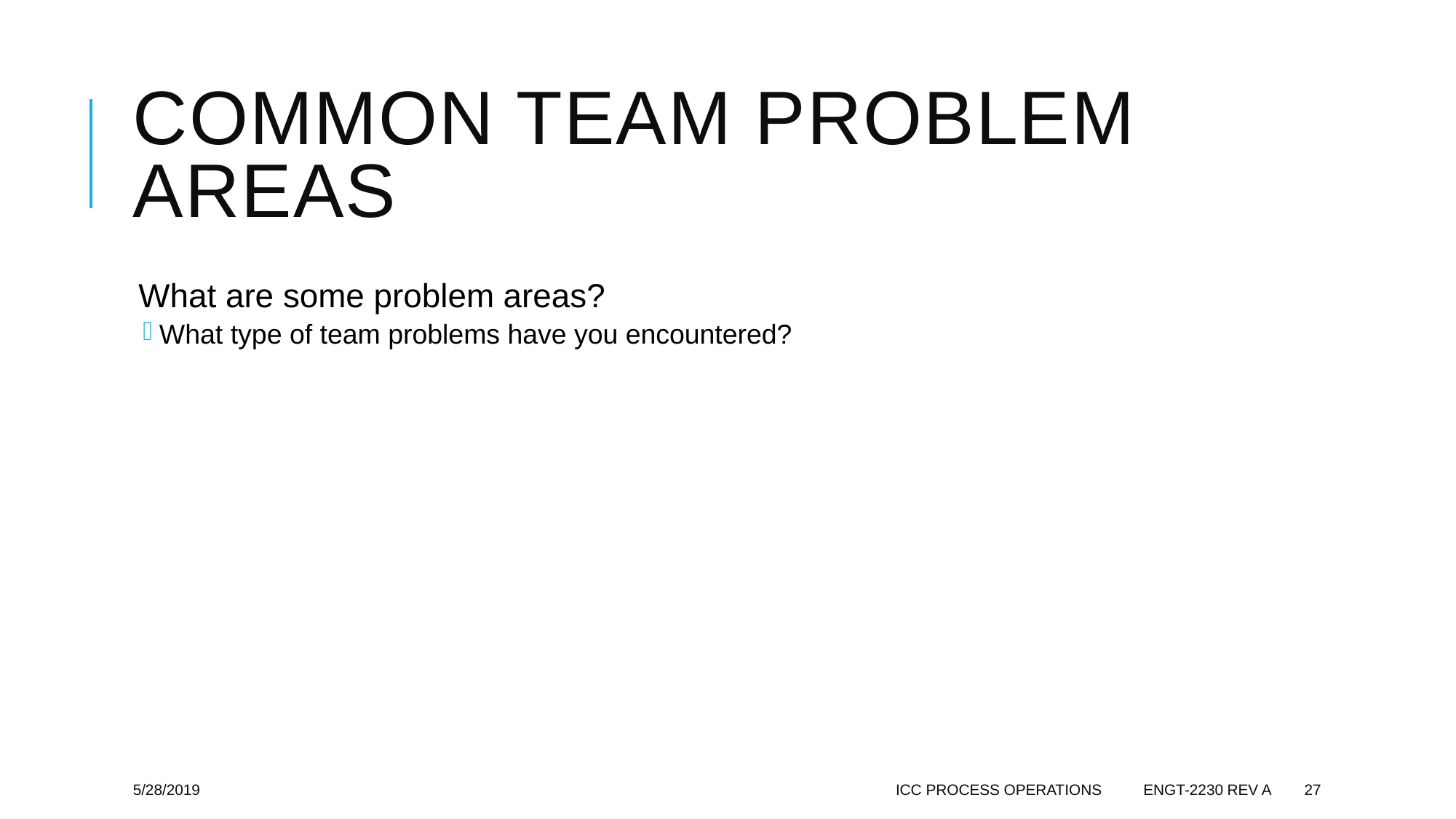

# Common Team Problem Areas
What are some problem areas?
What type of team problems have you encountered?
5/28/2019
ICC Process Operations          ENGT-2230 Rev A
27